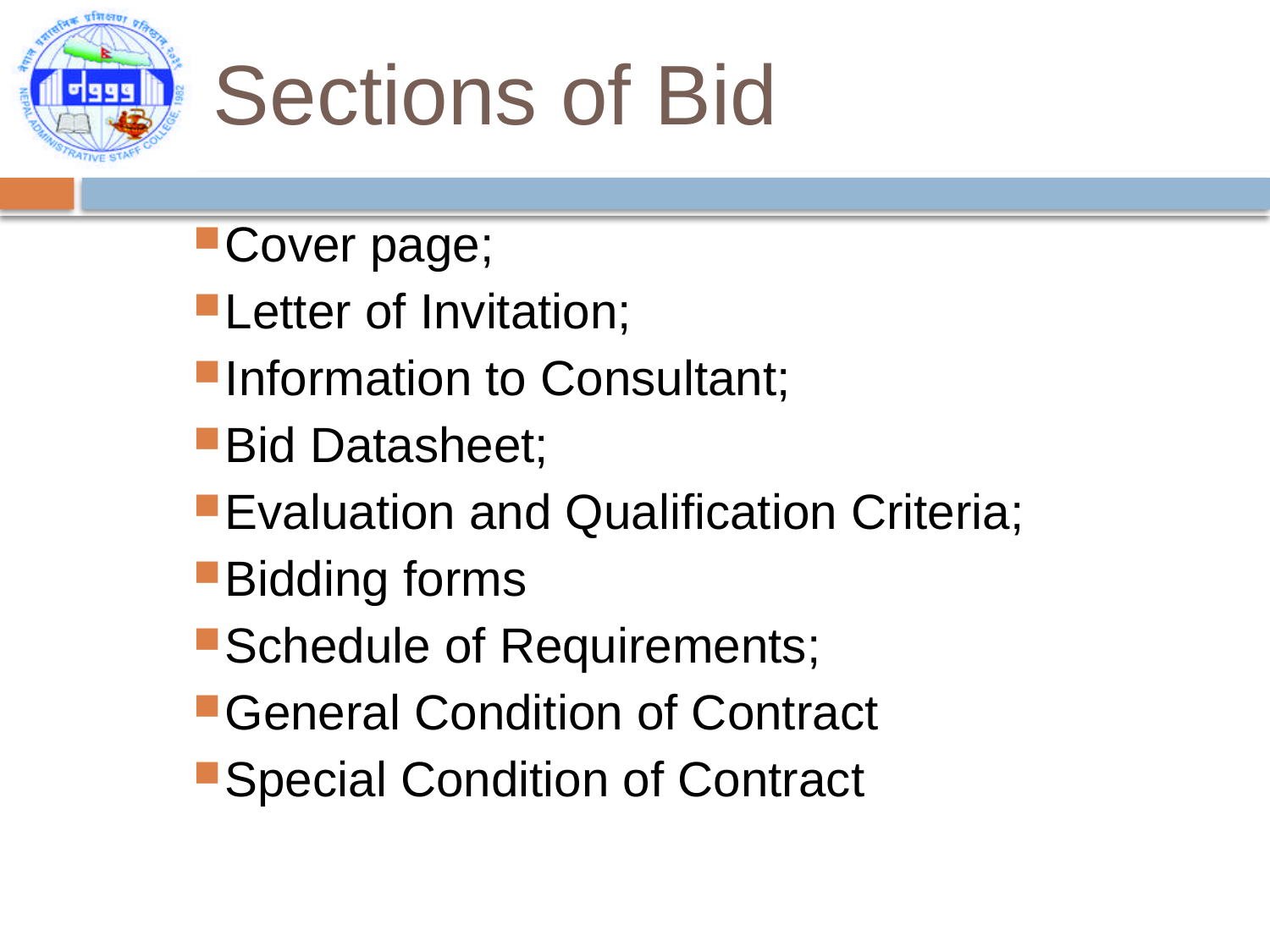

Sections of Bid

Cover page;
Letter of Invitation;
Information to Consultant;
Bid Datasheet;
Evaluation and Qualification Criteria;
Bidding forms
Schedule of Requirements;
General Condition of Contract
Special Condition of Contract